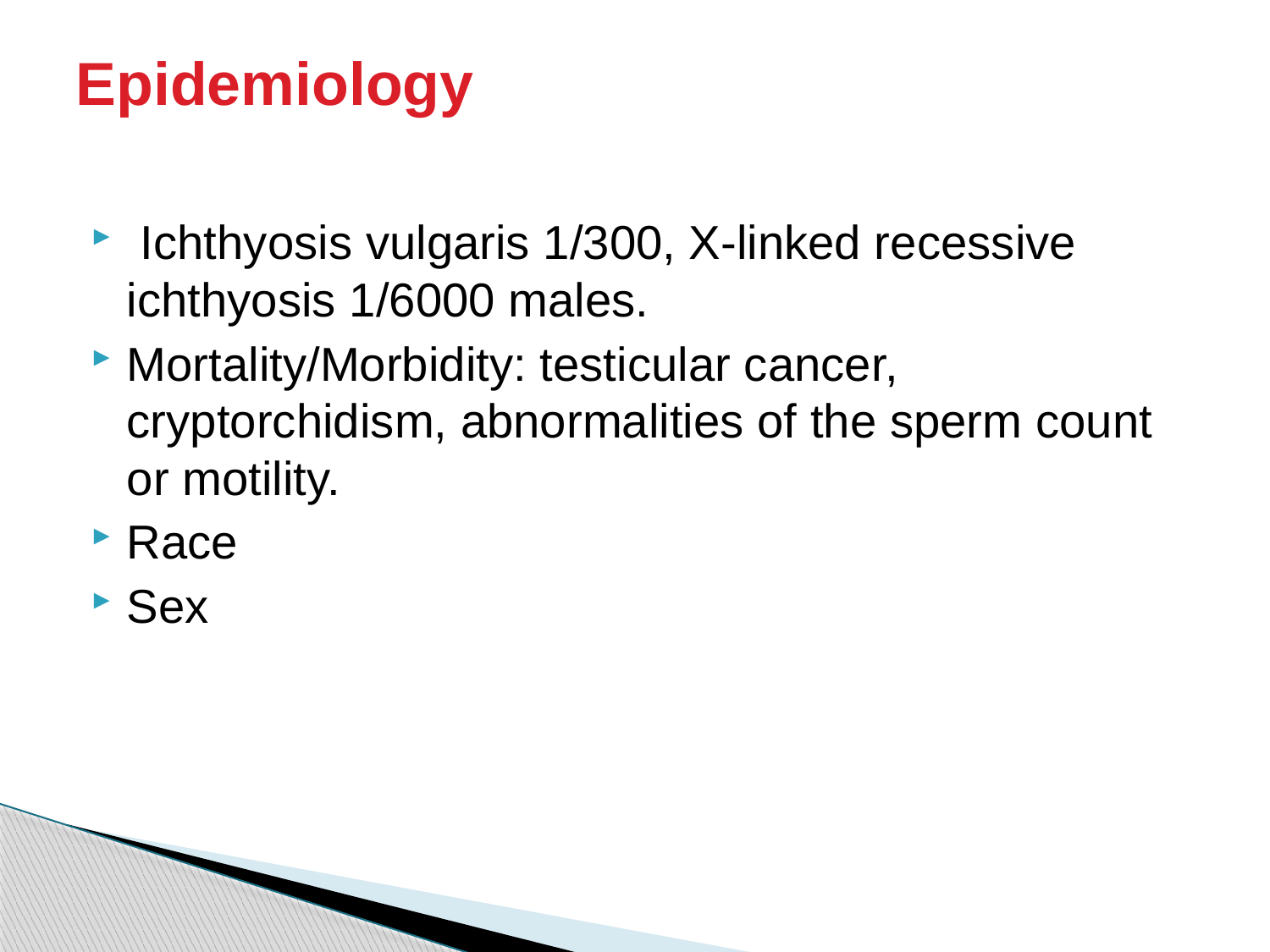

# Epidemiology
 Ichthyosis vulgaris 1/300, X-linked recessive ichthyosis 1/6000 males.
Mortality/Morbidity: testicular cancer, cryptorchidism, abnormalities of the sperm count or motility.
Race
Sex